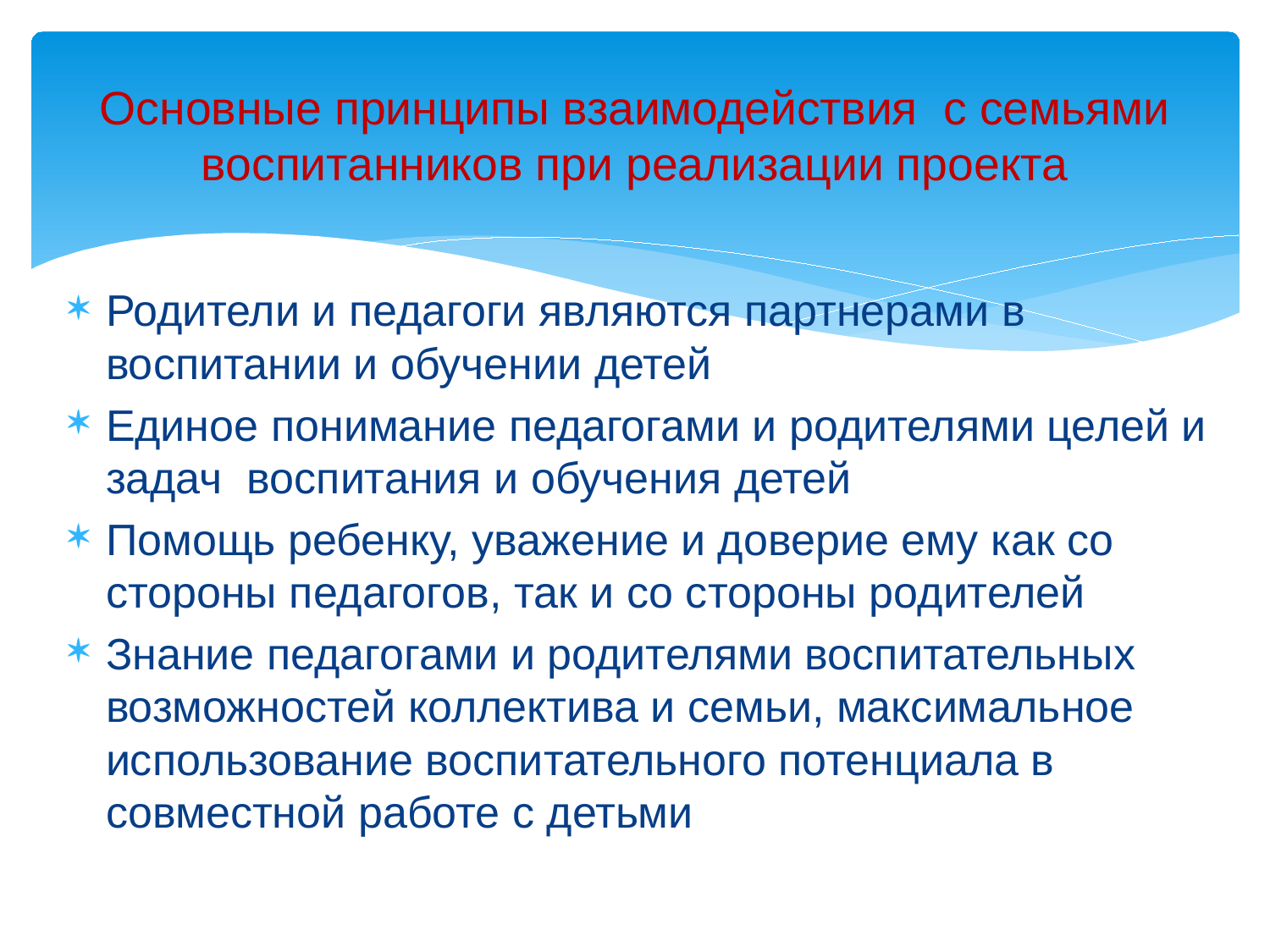

# Основные принципы взаимодействия  с семьями воспитанников при реализации проекта
Родители и педагоги являются партнерами в воспитании и обучении детей
Единое понимание педагогами и родителями целей и задач  воспитания и обучения детей
Помощь ребенку, уважение и доверие ему как со стороны педагогов, так и со стороны родителей
Знание педагогами и родителями воспитательных возможностей коллектива и семьи, максимальное использование воспитательного потенциала в совместной работе с детьми